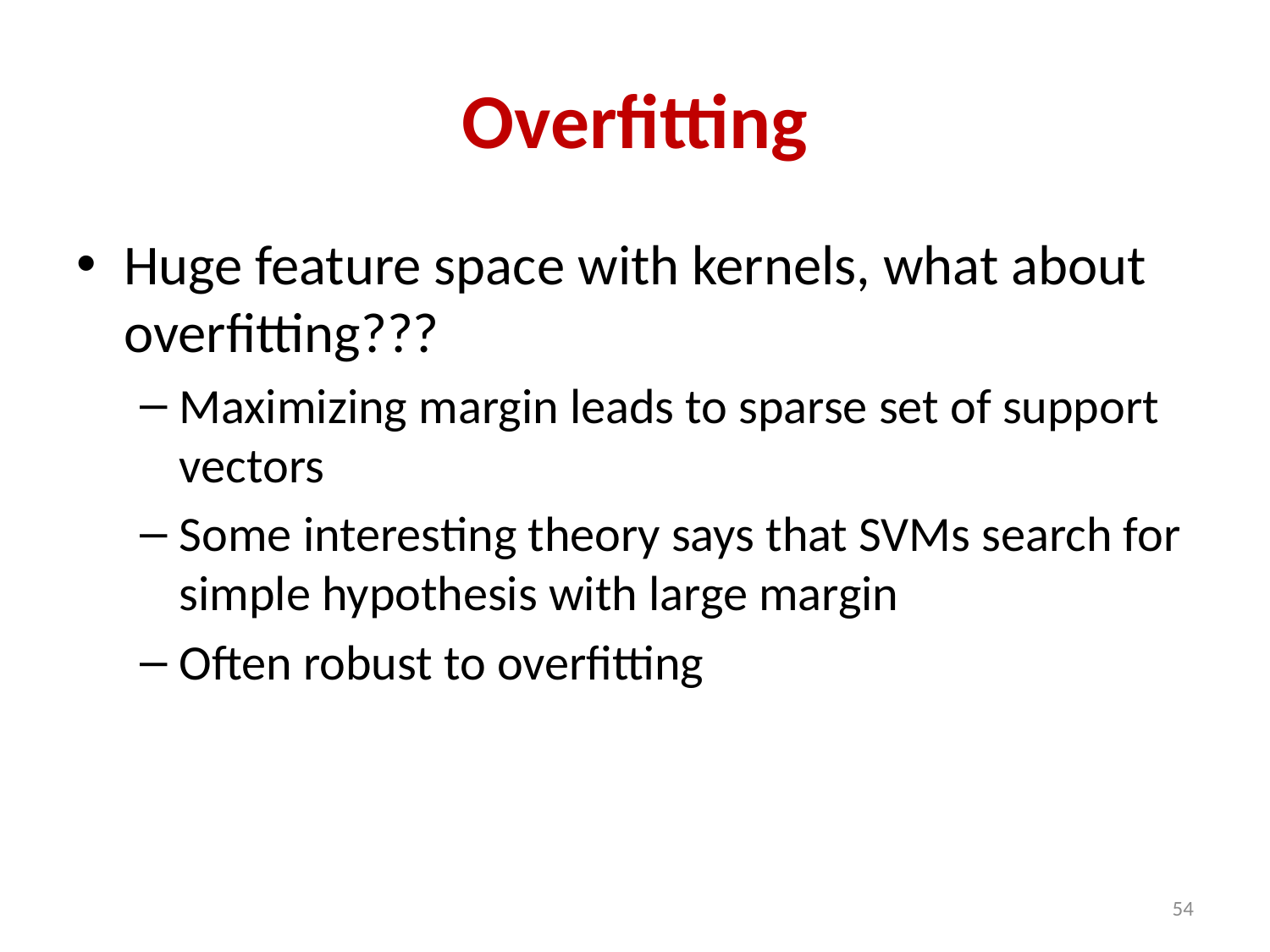

# Overfitting
Huge feature space with kernels, what about overfitting???
Maximizing margin leads to sparse set of support vectors
Some interesting theory says that SVMs search for simple hypothesis with large margin
Often robust to overfitting
54